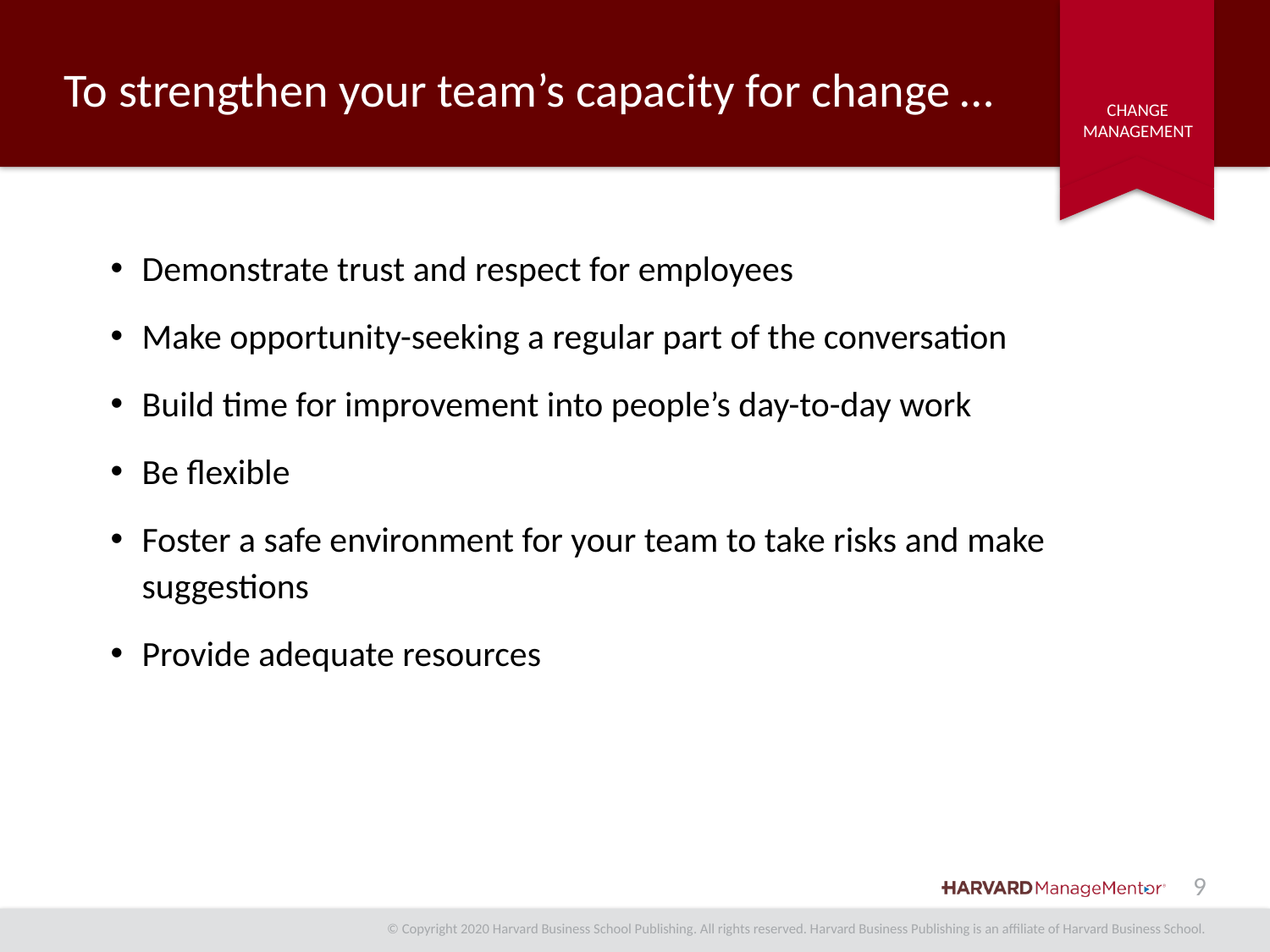

# To strengthen your team’s capacity for change …
Demonstrate trust and respect for employees
Make opportunity-seeking a regular part of the conversation
Build time for improvement into people’s day-to-day work
Be flexible
Foster a safe environment for your team to take risks and make suggestions
Provide adequate resources